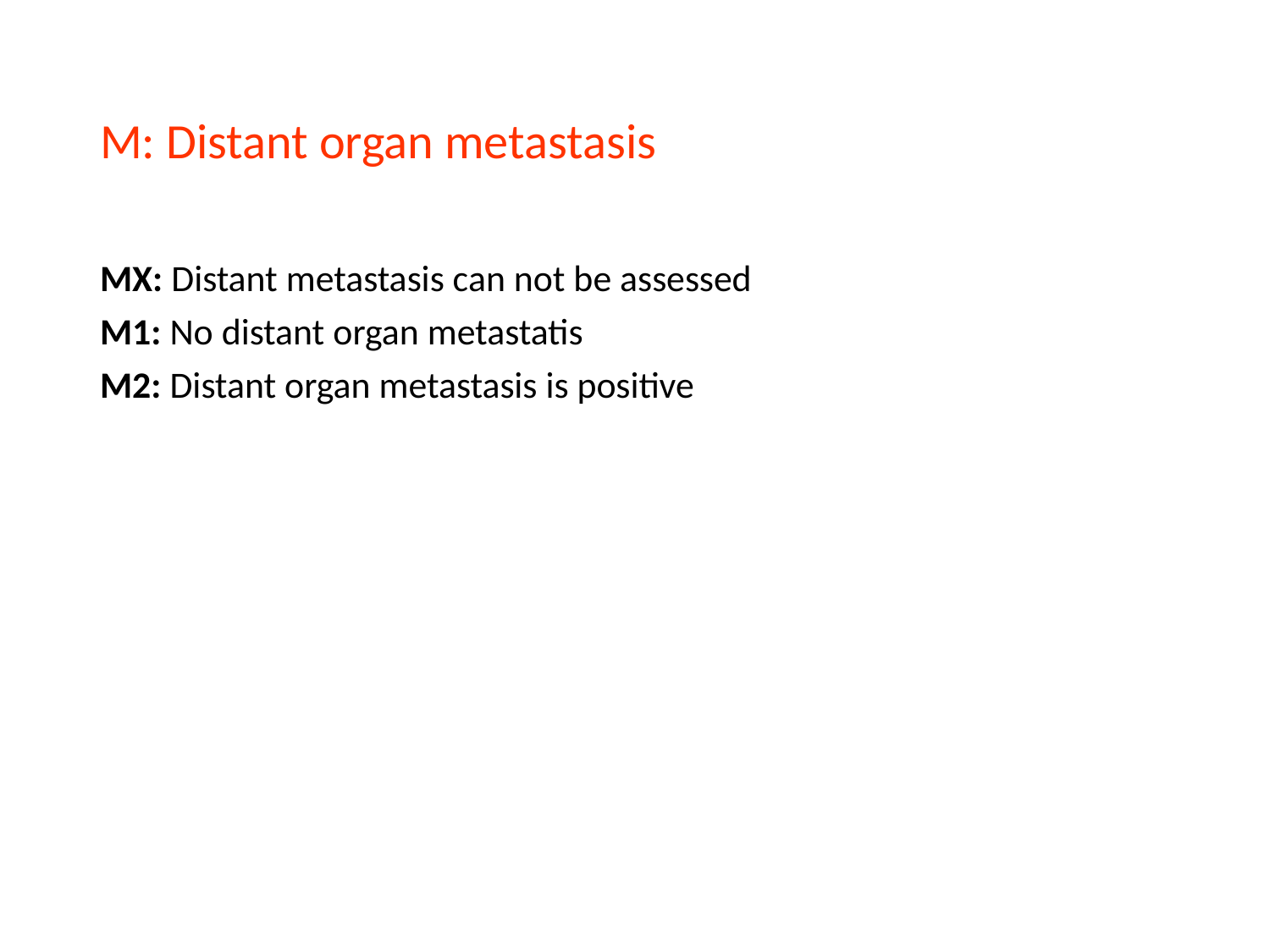

# M: Distant organ metastasis
MX: Distant metastasis can not be assessed
M1: No distant organ metastatis
M2: Distant organ metastasis is positive